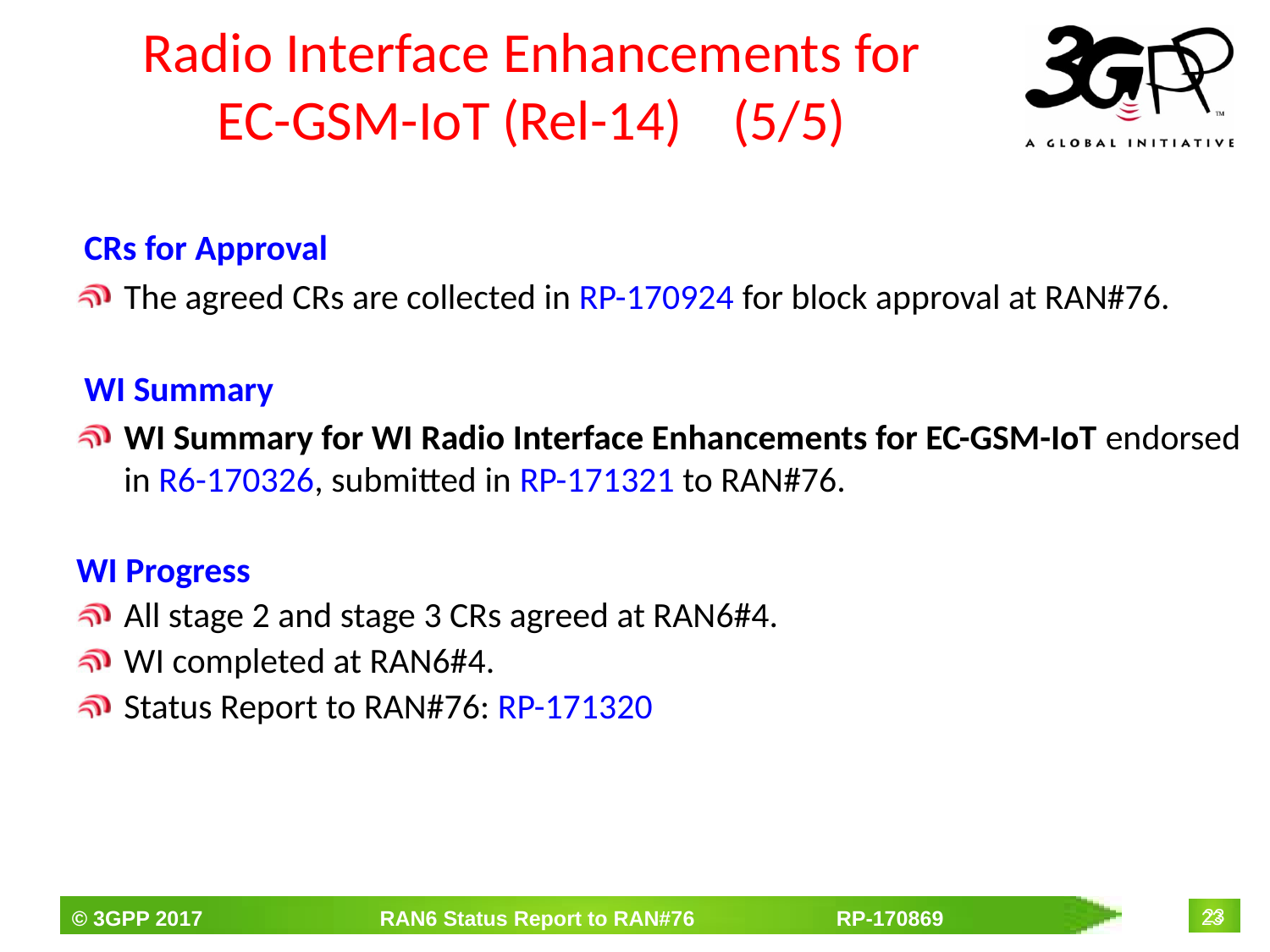

# Radio Interface Enhancements for EC-GSM-IoT (Rel-14)    (5/5)
CRs for Approval
The agreed CRs are collected in RP-170924 for block approval at RAN#76.

WI Summary
WI Summary for WI Radio Interface Enhancements for EC-GSM-IoT endorsed in R6-170326, submitted in RP-171321 to RAN#76.

WI Progress
All stage 2 and stage 3 CRs agreed at RAN6#4.
WI completed at RAN6#4.
Status Report to RAN#76: RP-171320
23